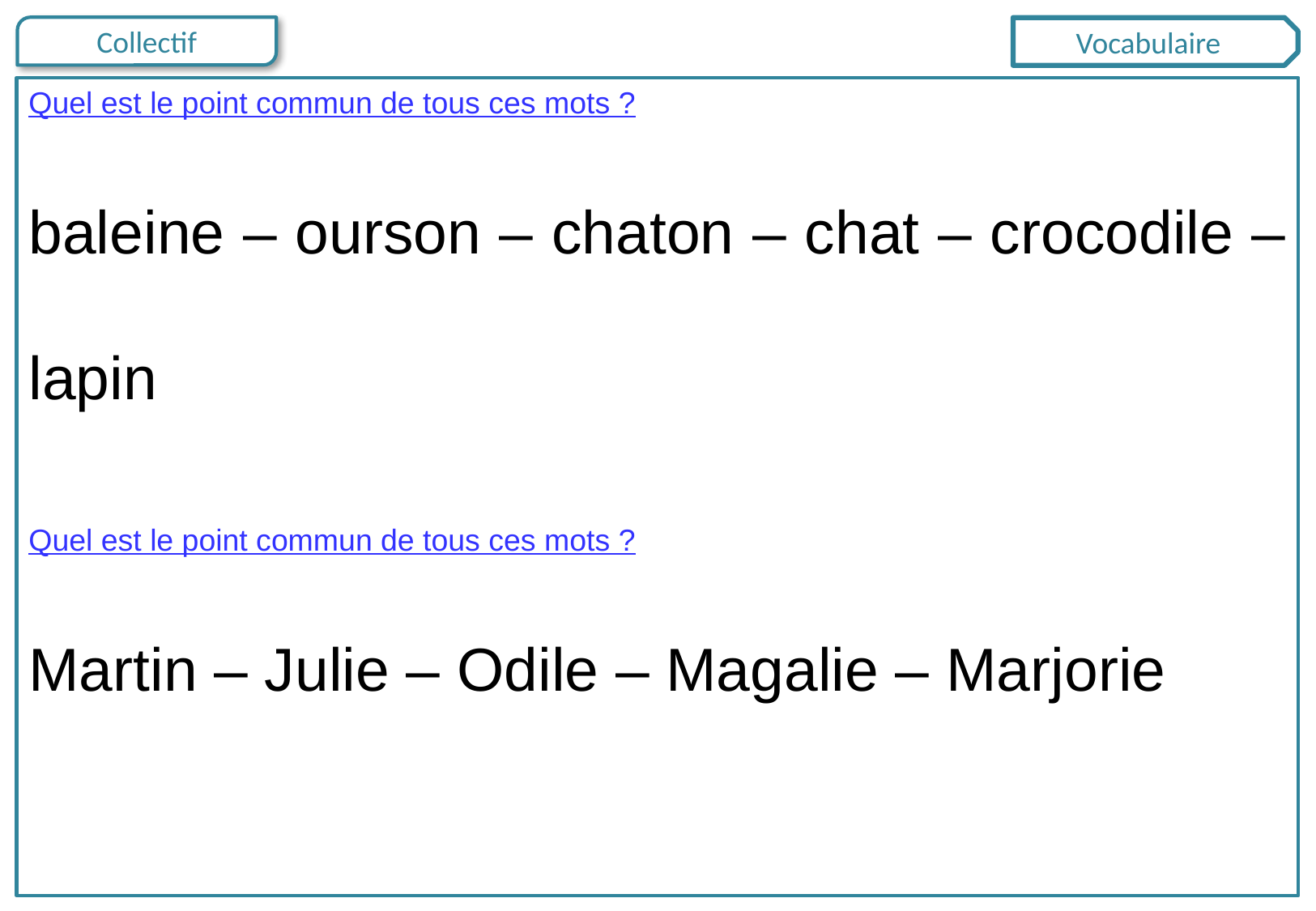

Vocabulaire
Quel est le point commun de tous ces mots ?
baleine – ourson – chaton – chat – crocodile – lapin

Quel est le point commun de tous ces mots ?
Martin – Julie – Odile – Magalie – Marjorie